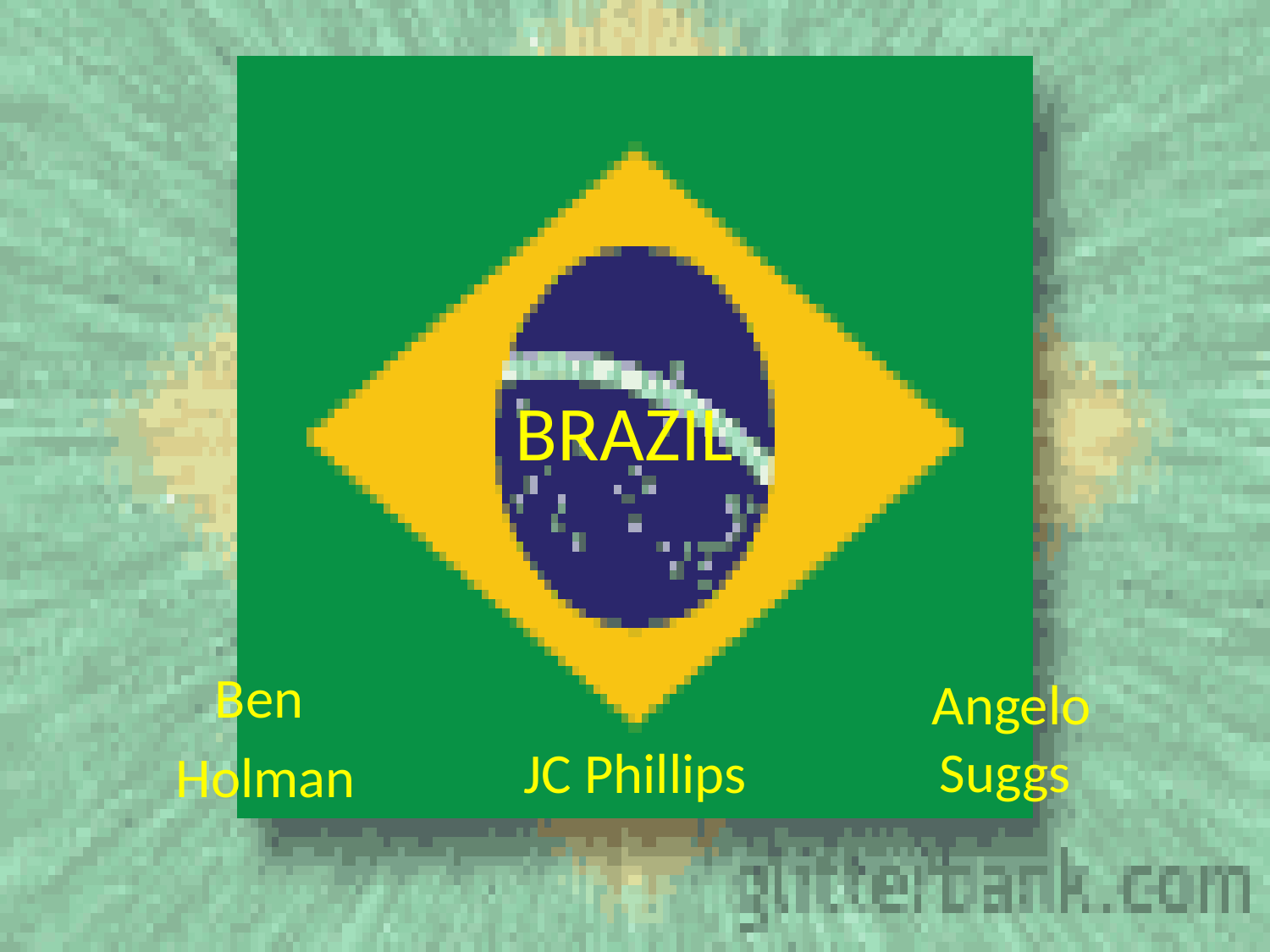

# BRAZIL
Ben
 Holman
Angelo Suggs
JC Phillips